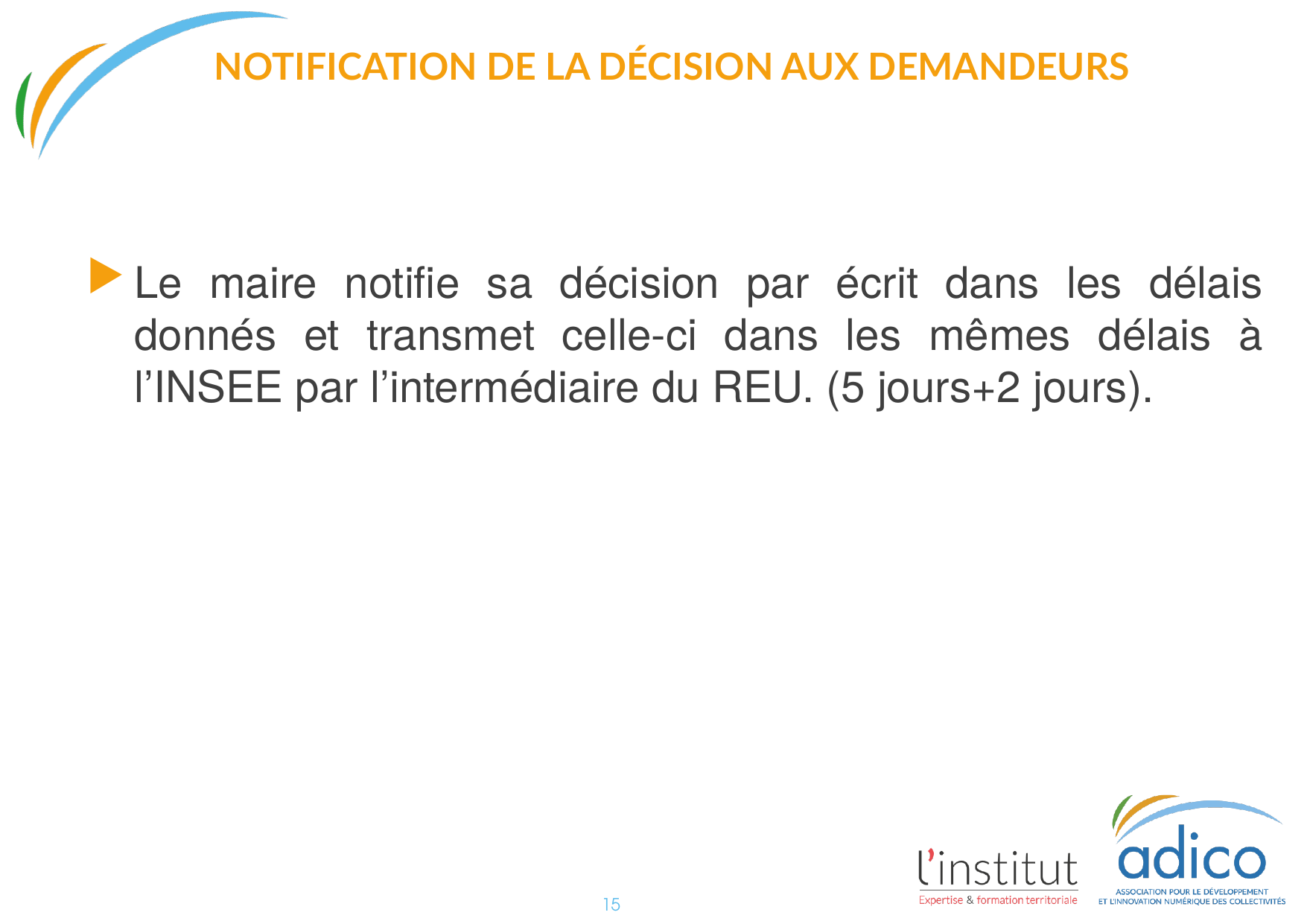

# NOTIFICATION DE LA DÉCISION AUX DEMANDEURS

Le maire notifie sa décision par écrit dans les délais donnés et transmet celle-ci dans les mêmes délais à l’INSEE par l’intermédiaire du REU. (5 jours+2 jours).